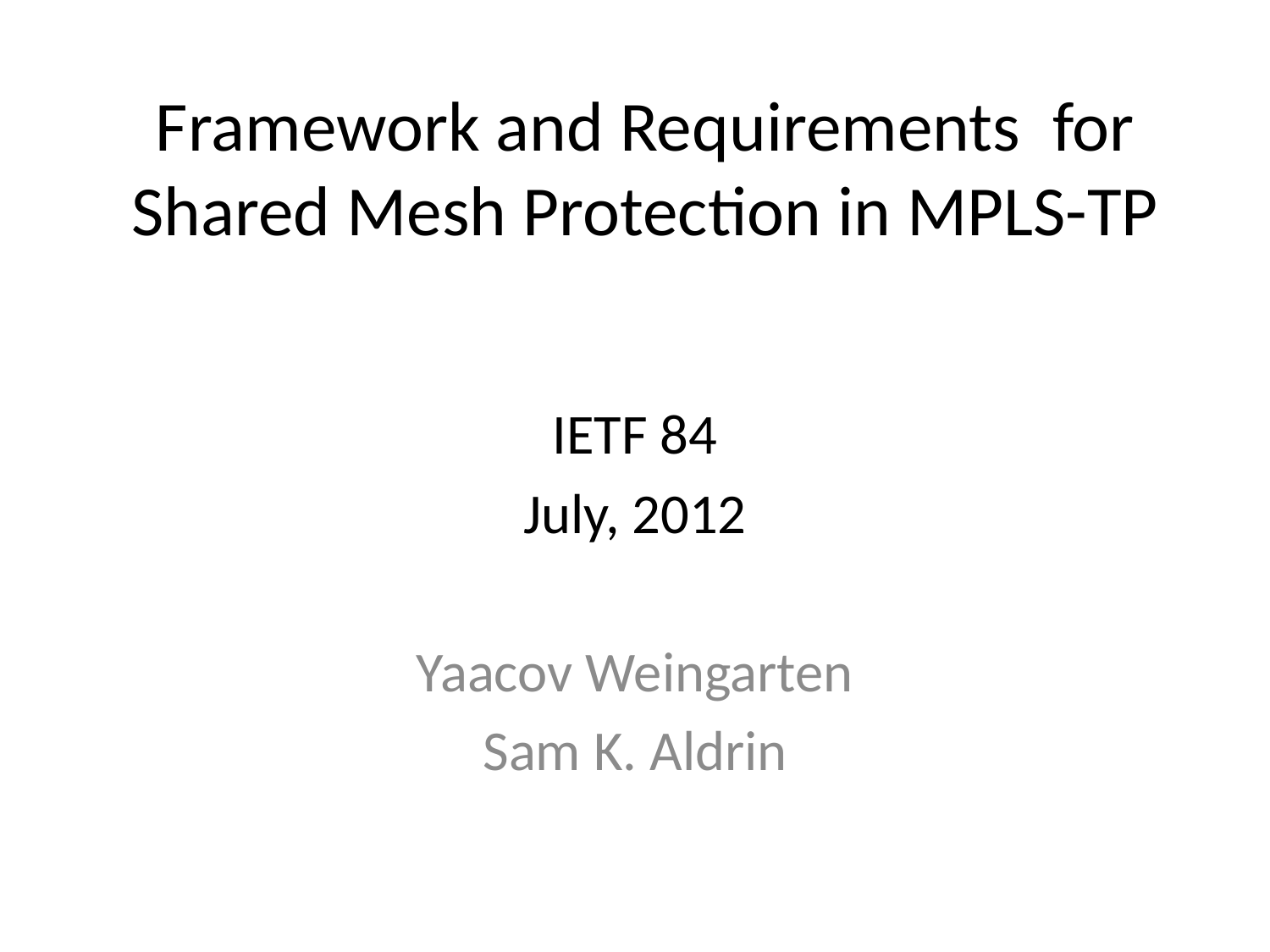

# Framework and Requirements  for Shared Mesh Protection in MPLS-TP
IETF 84
July, 2012

Yaacov Weingarten
Sam K. Aldrin